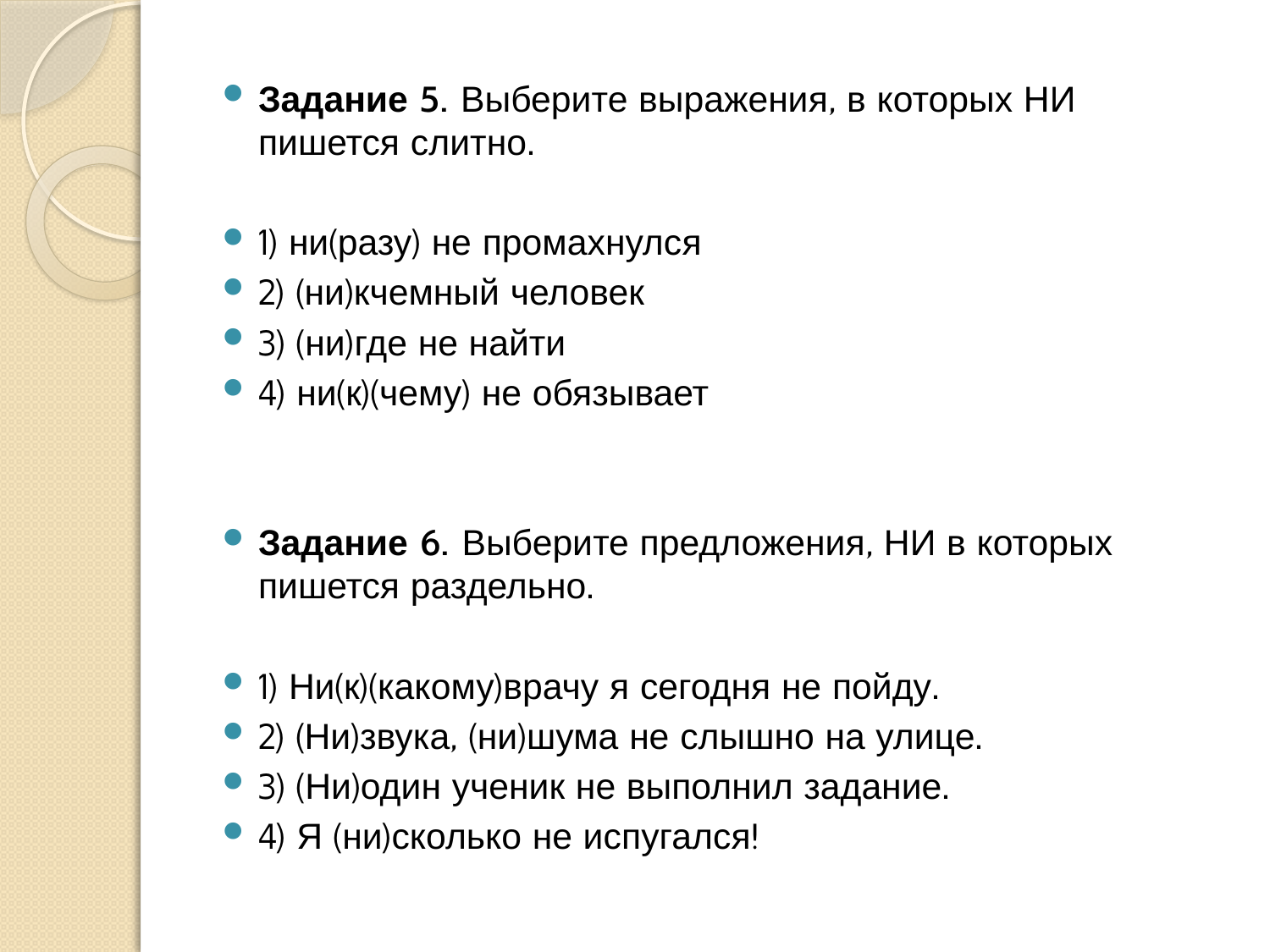

Задание 5. Выберите выражения, в которых НИ пишется слитно.

1) ни(разу) не промахнулся
2) (ни)кчемный человек
3) (ни)где не найти
4) ни(к)(чему) не обязывает

Задание 6. Выберите предложения, НИ в которых пишется раздельно.

1) Ни(к)(какому)врачу я сегодня не пойду.
2) (Ни)звука, (ни)шума не слышно на улице.
3) (Ни)один ученик не выполнил задание.
4) Я (ни)сколько не испугался!